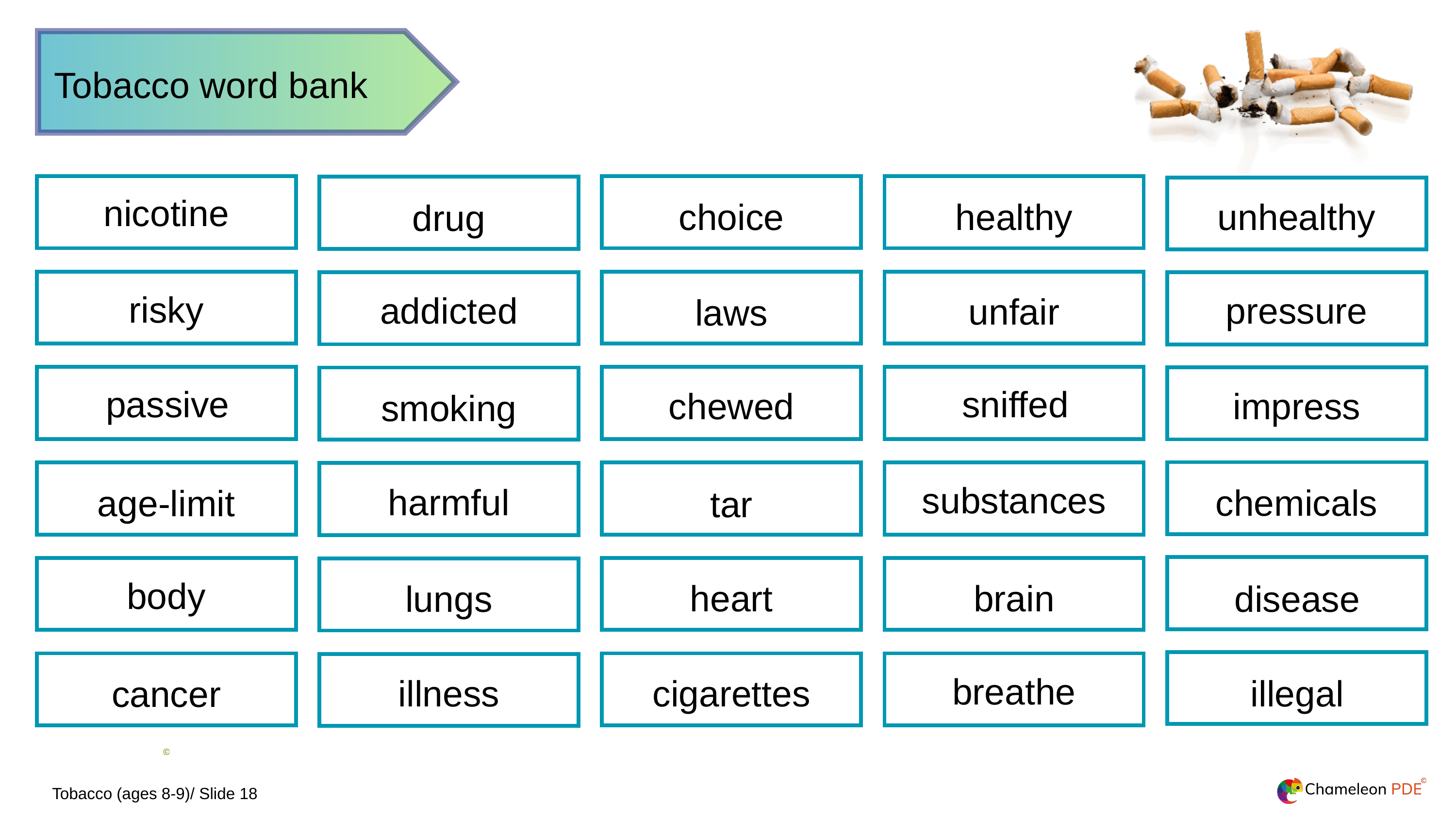

Tobacco word bank

nicotine

risky

passive

age-limit

body

cancer

unhealthy

pressure

impress

chemicals

disease

illegal

choice

laws

chewed

tar

heart

cigarettes

healthy

unfair

sniffed

substances

brain

breathe

drug

addicted

smoking

harmful

lungs

illness

Tobacco (ages 8-9)/ Slide 18